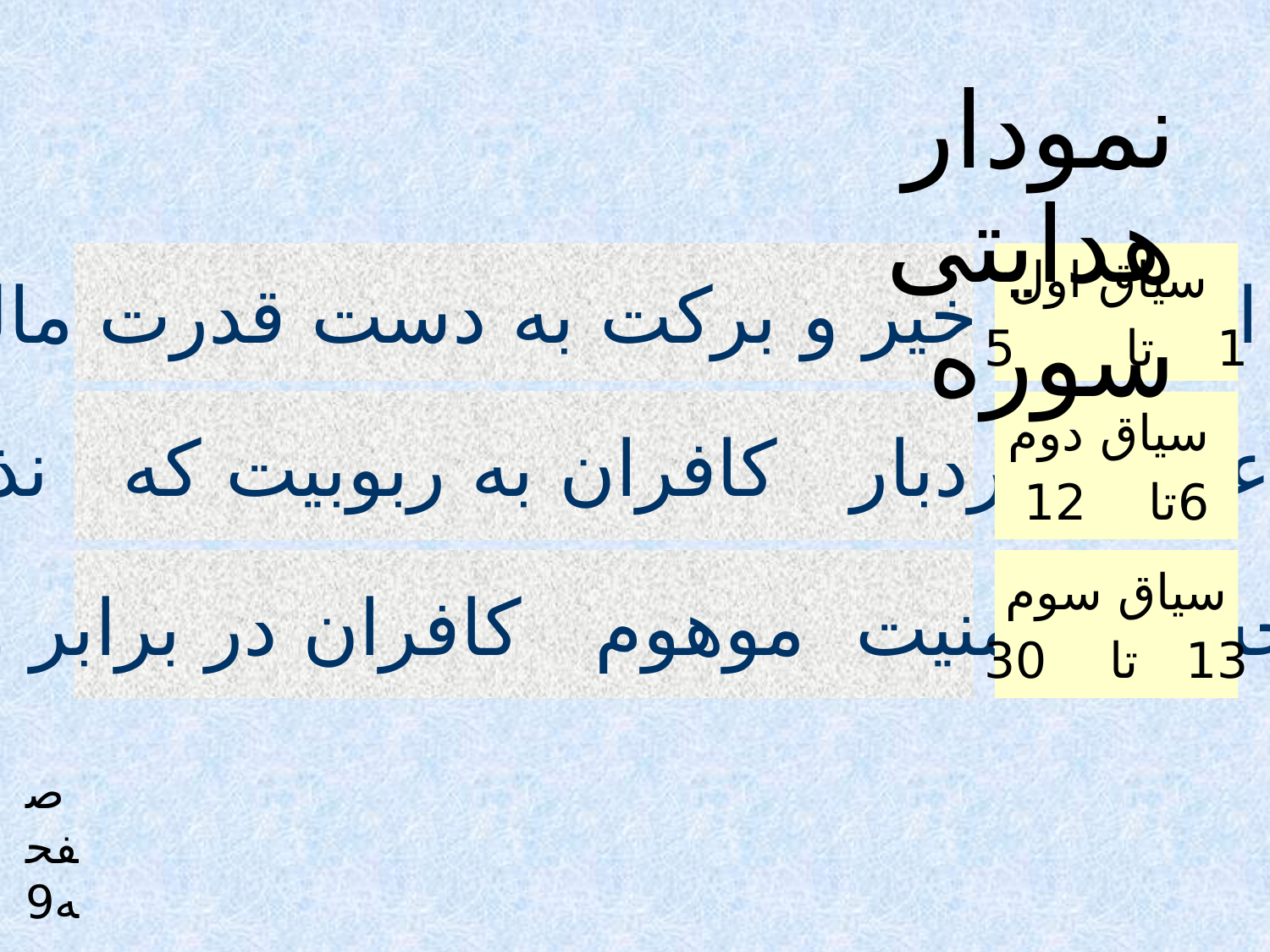

نمودار هدایتی سوره
جریان و استمرار خیر و برکت به دست قدرت مالک هستی است
 سیاق اول
1    تا       5
تصویری از عاقبت دردبار   کافران به ربوبیت که   نذیر را تکذیب کردند
 سیاق دوم
6تا    12
سلب احساس امنیت  موهوم   کافران در برابر وعدهای   نذیر
سیاق سوم
13   تا    30
صفحه9